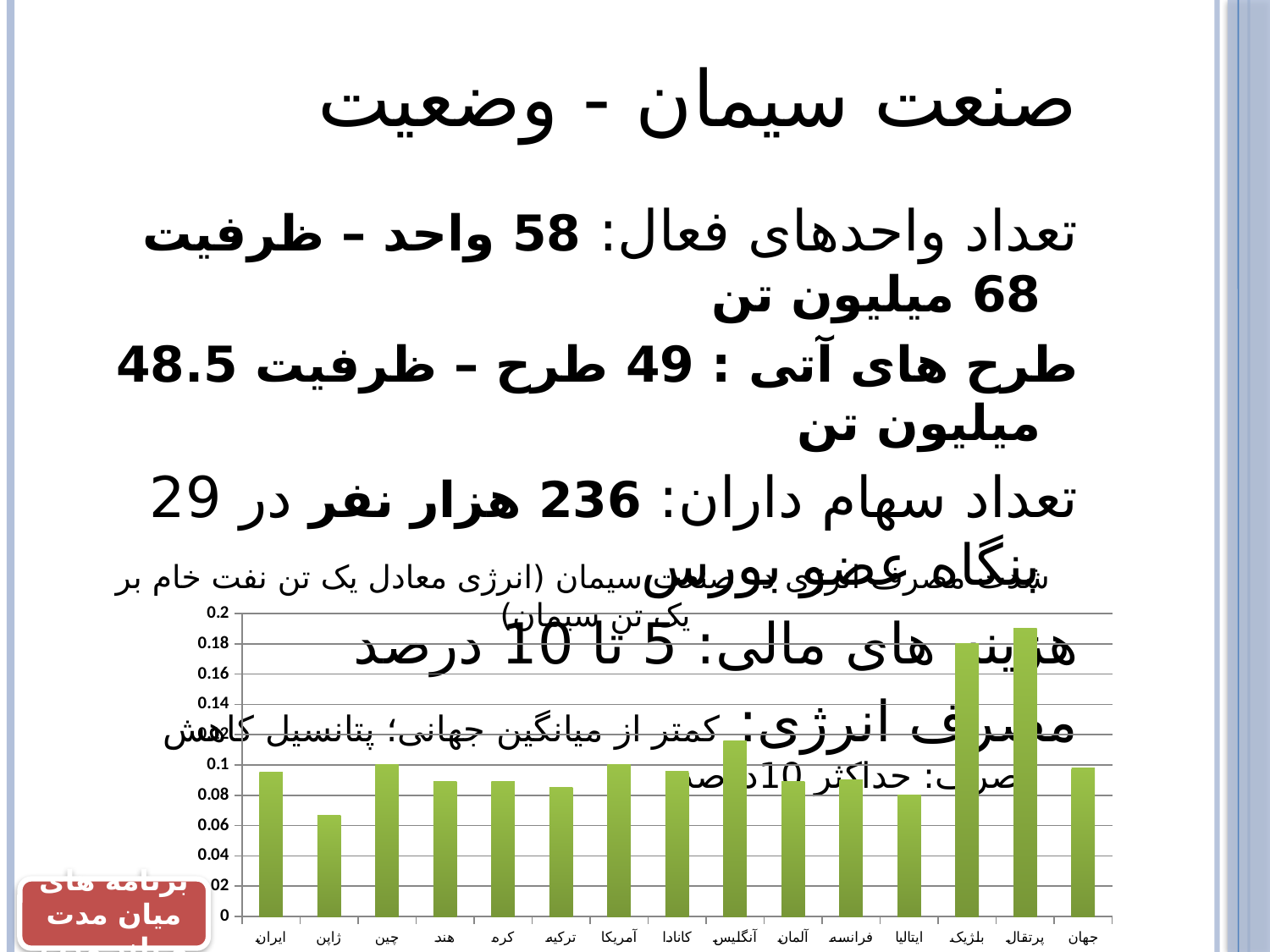

# صنعت سیمان - وضعیت
تعداد واحدهای فعال: 58 واحد – ظرفیت 68 میلیون تن
طرح های آتی : 49 طرح – ظرفیت 48.5 میلیون تن
تعداد سهام داران: 236 هزار نفر در 29 بنگاه عضو بورس
هزینه های مالی: 5 تا 10 درصد
مصرف انرژی: کمتر از میانگین جهانی؛ پتانسیل کاهش مصرف: حداکثر 10درصد

شدت مصرف انرژی در صنعت سیمان (انرژی معادل یک تن نفت خام بر یک تن سیمان)

### Chart

| Category |  |
|---|---|
| ایران | 0.09500000000000026 |
| ژاپن | 0.06685500000000001 |
| چین | 0.10028250000000002 |
| هند | 0.08914000000000007 |
| کره | 0.08914000000000007 |
| ترکیه | 0.08500000000000005 |
| آمریکا | 0.10028250000000002 |
| کانادا | 0.09582550000000156 |
| آنگلیس | 0.11600000000000019 |
| آلمان | 0.08900000000000025 |
| فرانسه | 0.09000000000000007 |
| ایتالیا | 0.08000000000000022 |
| بلژیک | 0.18000000000000024 |
| پرتقال | 0.1900000000000003 |
| جهان | 0.09776836666667164 |
برنامه های میان مدت و بلند مدت